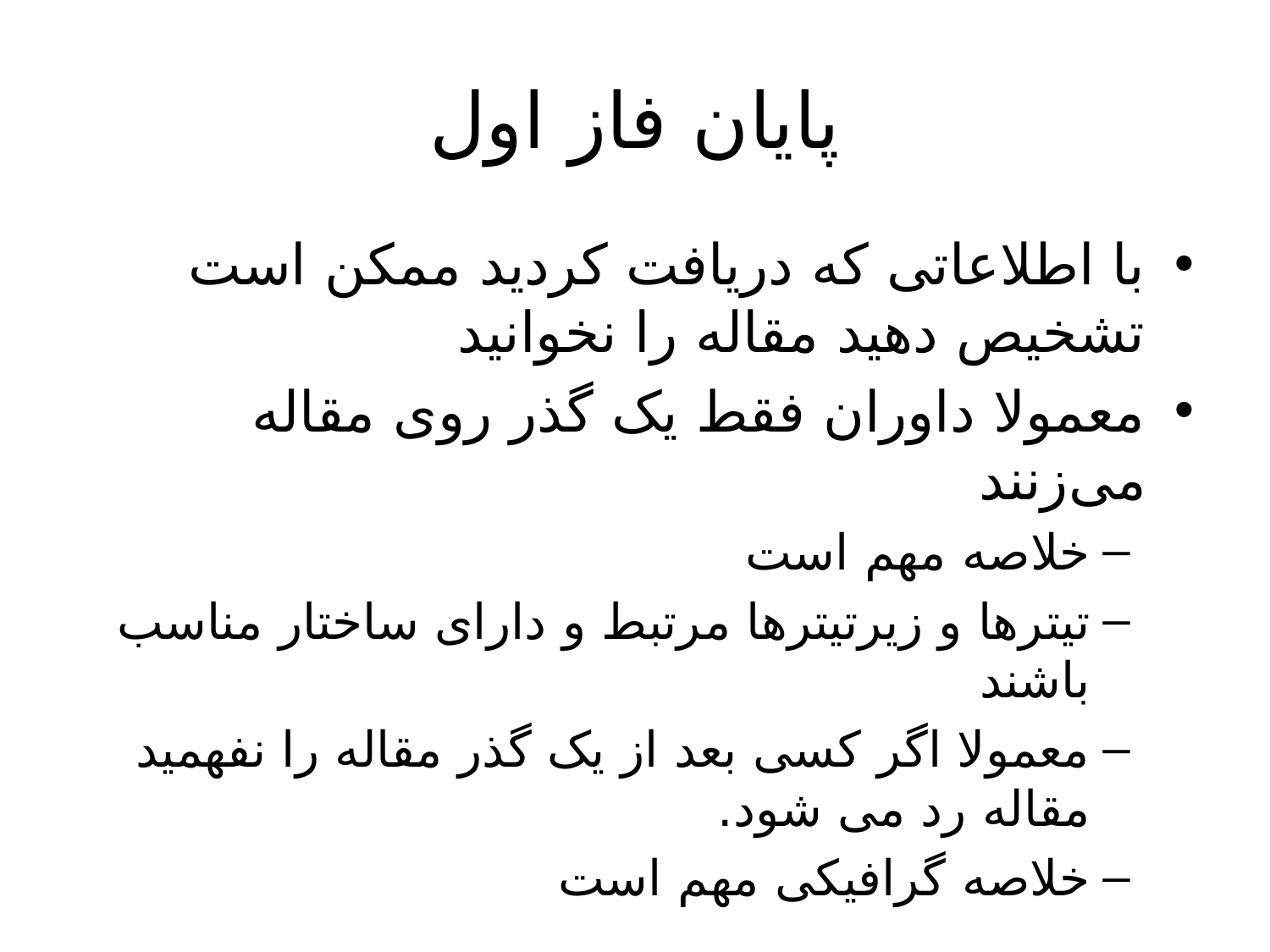

# پایان فاز اول
با اطلاعاتی که دریافت کردید ممکن است تشخیص دهید مقاله را نخوانید
معمولا داوران فقط یک گذر روی مقاله می‌زنند
خلاصه مهم است
تیترها و زیرتیترها مرتبط و دارای ساختار مناسب باشند
معمولا اگر کسی بعد از یک گذر مقاله را نفهمید مقاله رد می شود.
خلاصه گرافیکی مهم است